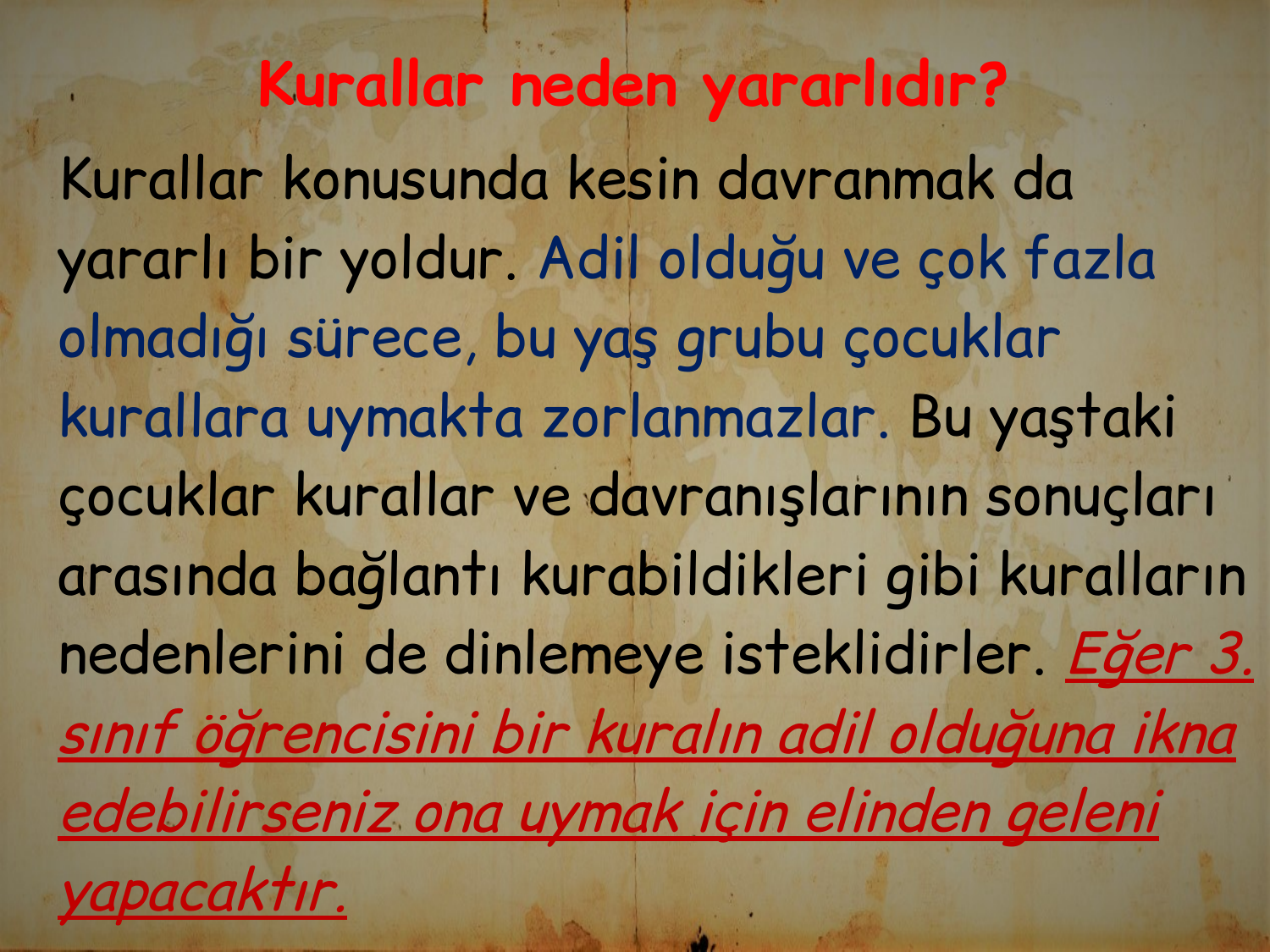

# Kurallar neden yararlıdır?
Kurallar konusunda kesin davranmak da
yararlı bir yoldur. Adil olduğu ve çok fazla
olmadığı sürece, bu yaş grubu çocuklar
kurallara uymakta zorlanmazlar. Bu yaştaki
çocuklar kurallar ve davranışlarının sonuçları
arasında bağlantı kurabildikleri gibi kuralların
nedenlerini de dinlemeye isteklidirler. Eğer 3.
sınıf öğrencisini bir kuralın adil olduğuna ikna
edebilirseniz ona uymak için elinden geleni
yapacaktır.